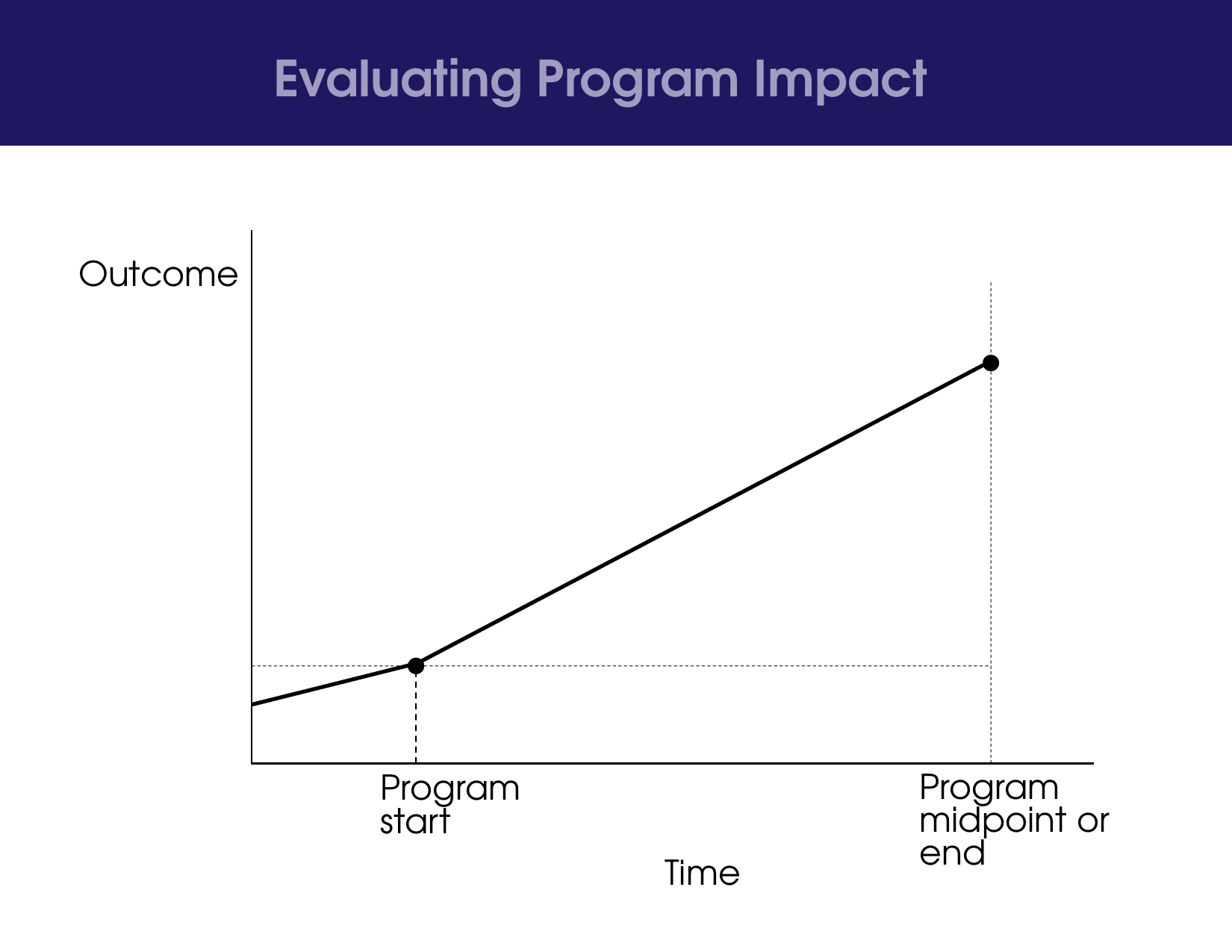

Evaluating Program Impact

Outcome

Program
midpoint or end
Program
start
Time